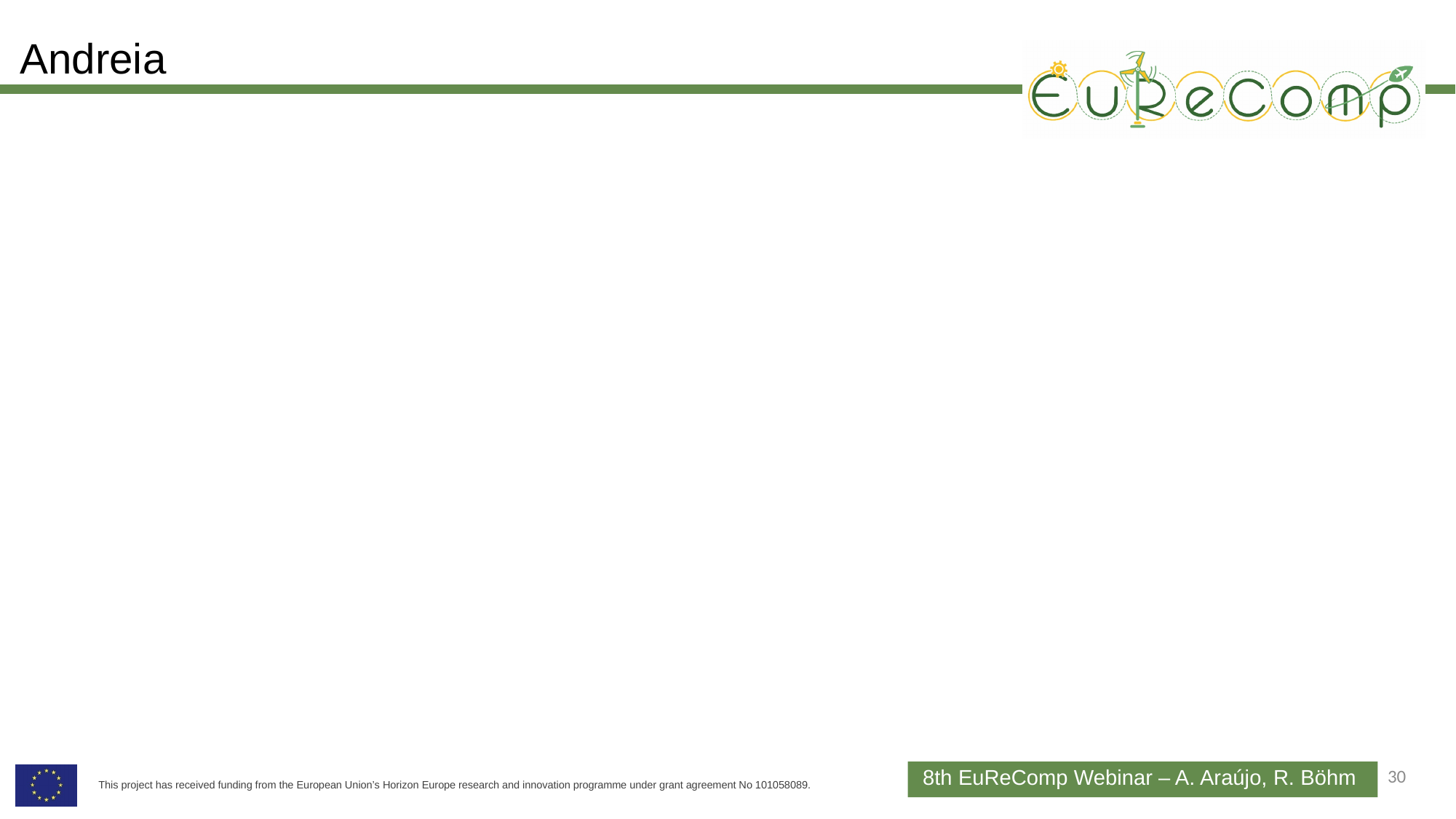

# Andreia
30
8th EuReComp Webinar – A. Araújo, R. Böhm